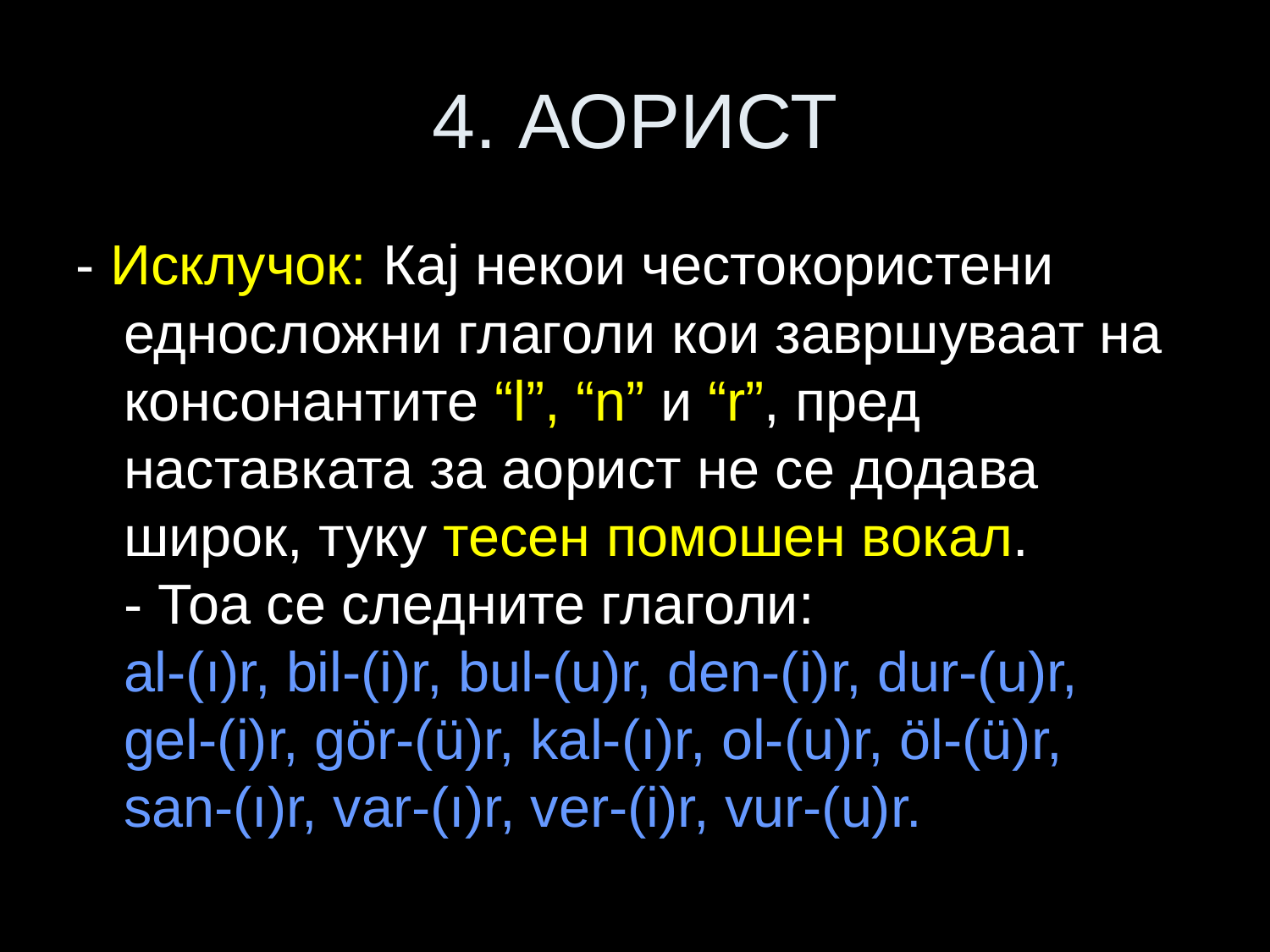

# 4. АОРИСТ
- Исклучок: Кај некои честокористени едносложни глаголи кои завршуваат на консонантите “l”, “n” и “r”, пред наставката за аорист не се додава широк, туку тесен помошен вокал.
- Тоа се следните глаголи:
al-(ı)r, bil-(i)r, bul-(u)r, den-(i)r, dur-(u)r,
gel-(i)r, gör-(ü)r, kal-(ı)r, ol-(u)r, öl-(ü)r,
san-(ı)r, var-(ı)r, ver-(i)r, vur-(u)r.